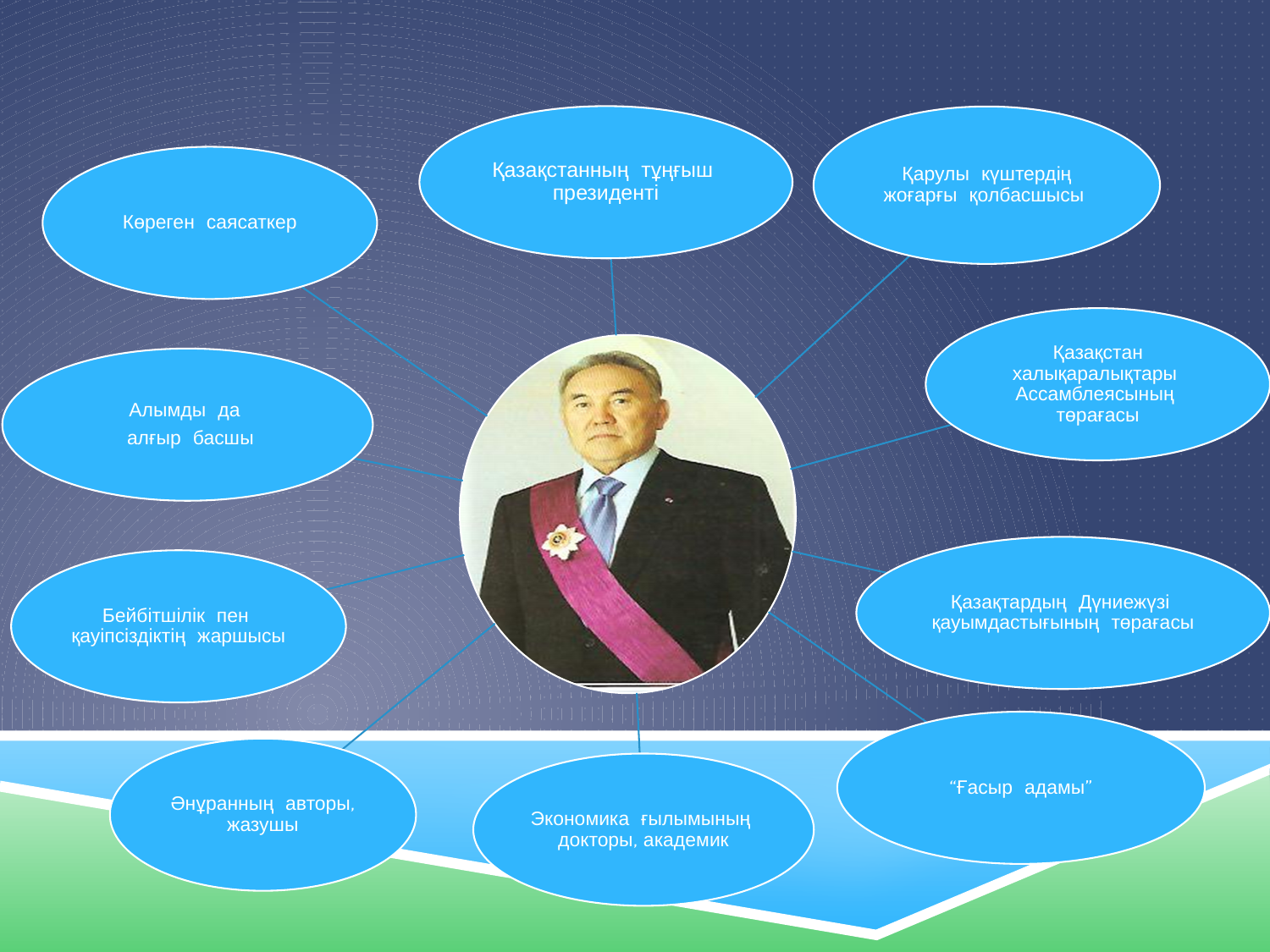

Қазақстанның  тұңғыш  президенті

Қарулы  күштердің жоғарғы  қолбасшысы

Қазақстан халықаралықтары  Ассамблеясының  төрағасы

Қазақтардың  Дүниежүзі  қауымдастығының  төрағасы

“Ғасыр  адамы”

Экономика  ғылымының  докторы, академик

Әнұранның  авторы, жазушы

Бейбітшілік  пен  қауіпсіздіктің  жаршысы

Алымды  да
 алғыр  басшы

Көреген  саясаткер